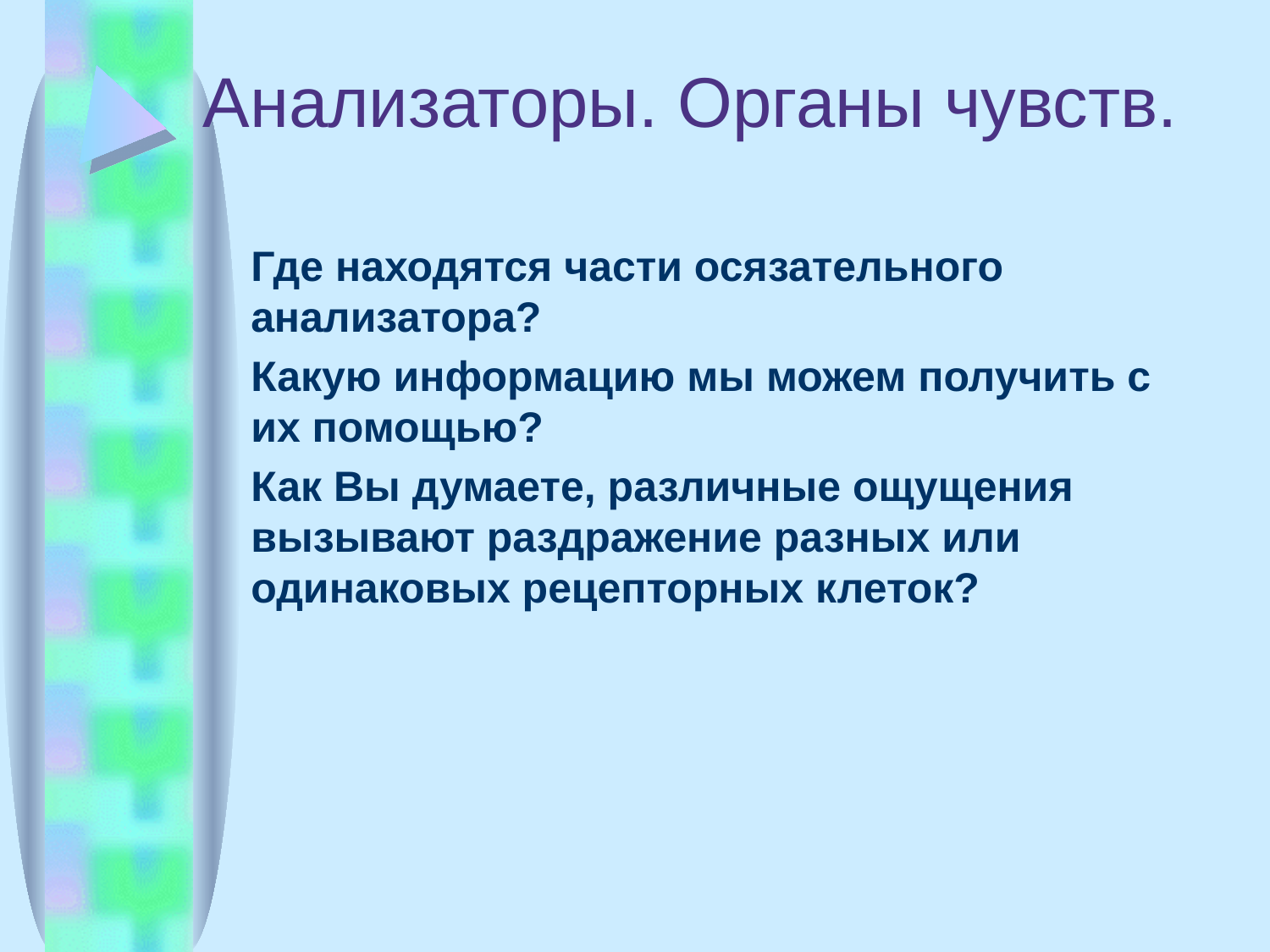

# Анализаторы. Органы чувств.
	Где находятся части осязательного анализатора?
	Какую информацию мы можем получить с их помощью?
	Как Вы думаете, различные ощущения вызывают раздражение разных или одинаковых рецепторных клеток?